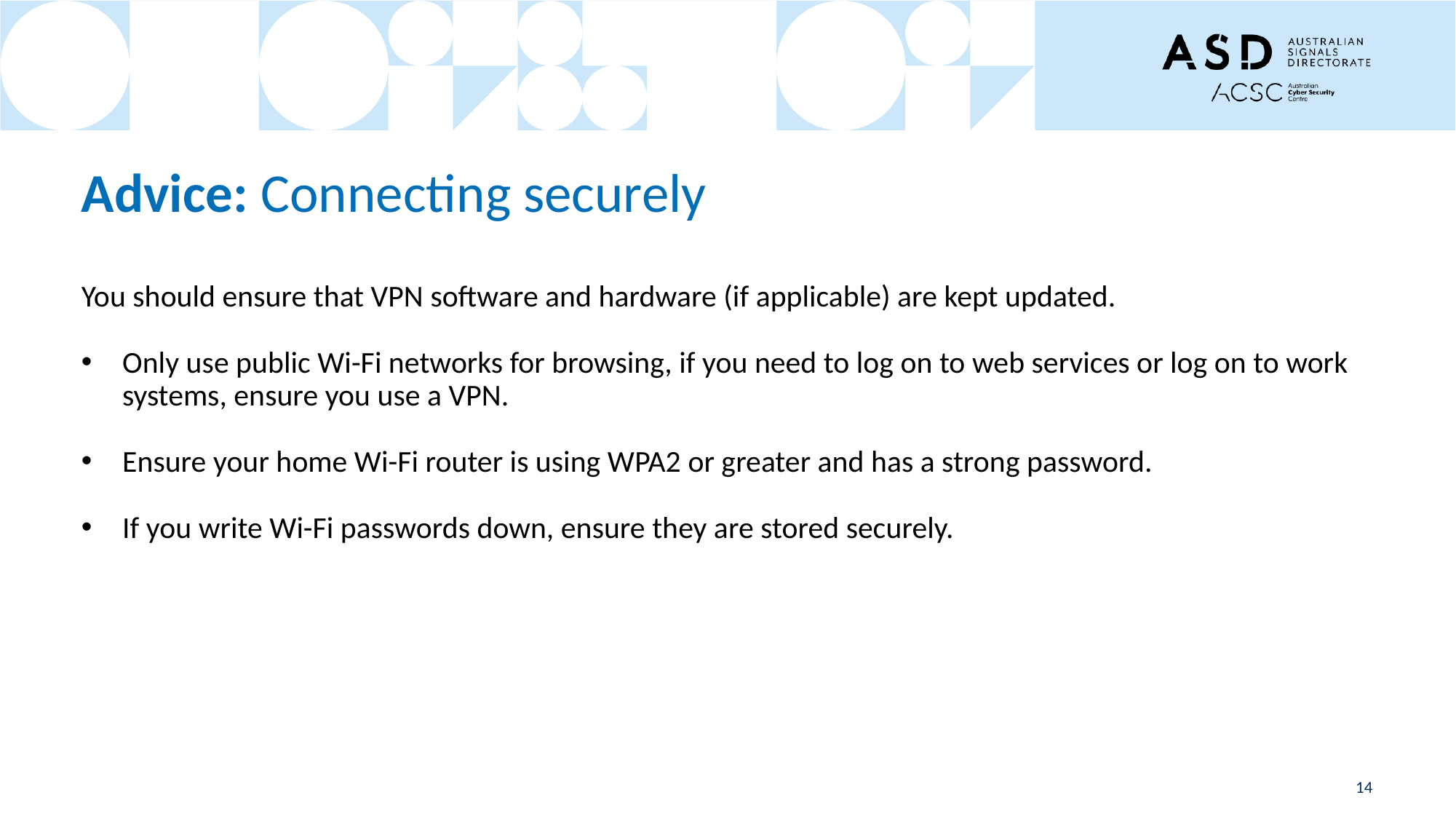

# Advice: Connecting securely
You should ensure that VPN software and hardware (if applicable) are kept updated.
Only use public Wi-Fi networks for browsing, if you need to log on to web services or log on to work systems, ensure you use a VPN.
Ensure your home Wi-Fi router is using WPA2 or greater and has a strong password.
If you write Wi-Fi passwords down, ensure they are stored securely.
14